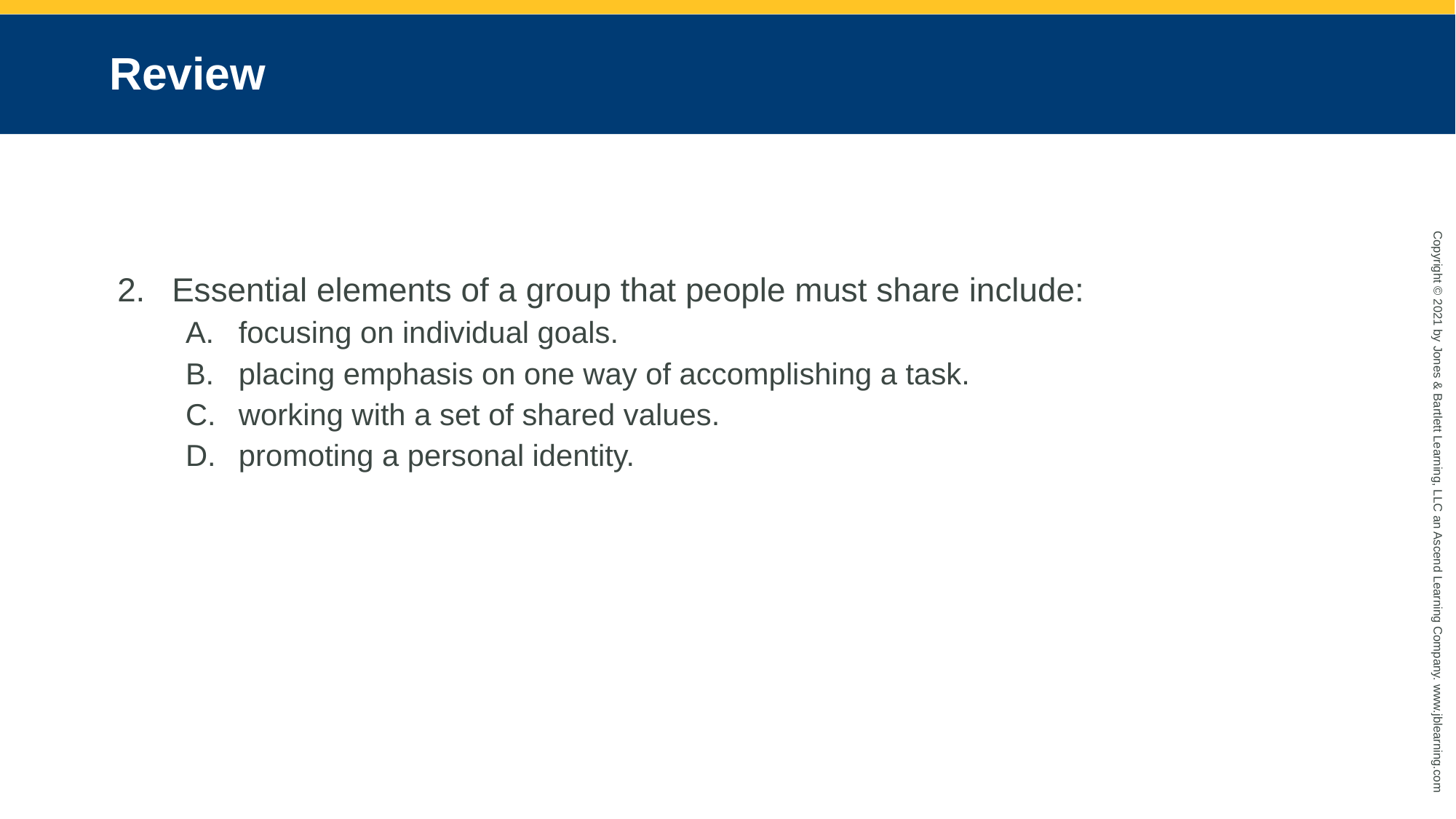

# Review
Essential elements of a group that people must share include:
focusing on individual goals.
placing emphasis on one way of accomplishing a task.
working with a set of shared values.
promoting a personal identity.